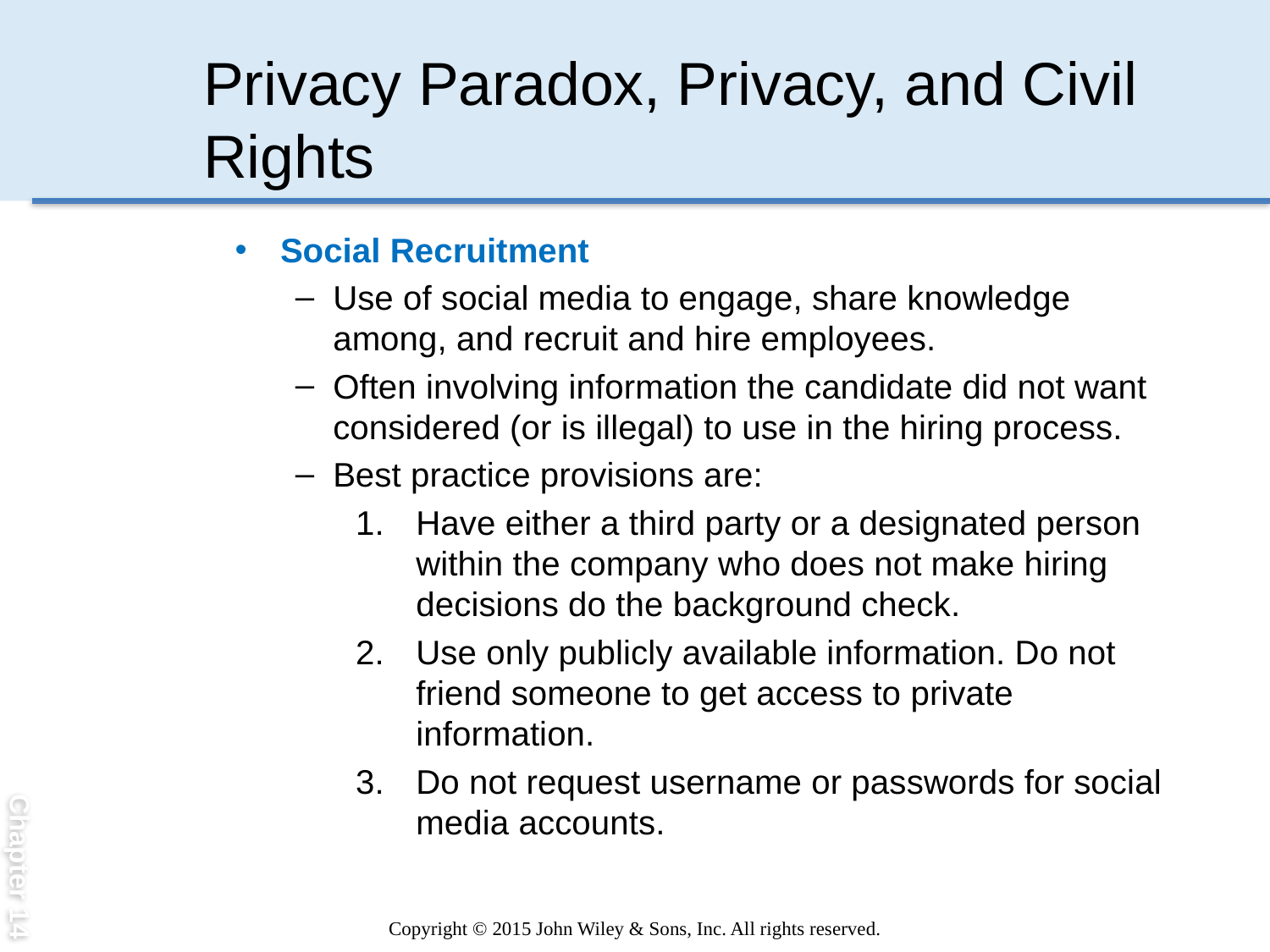

Chapter 14
# Privacy Paradox, Privacy, and Civil Rights
Social Recruitment
Use of social media to engage, share knowledge among, and recruit and hire employees.
Often involving information the candidate did not want considered (or is illegal) to use in the hiring process.
Best practice provisions are:
Have either a third party or a designated person within the company who does not make hiring decisions do the background check.
Use only publicly available information. Do not friend someone to get access to private information.
Do not request username or passwords for social media accounts.